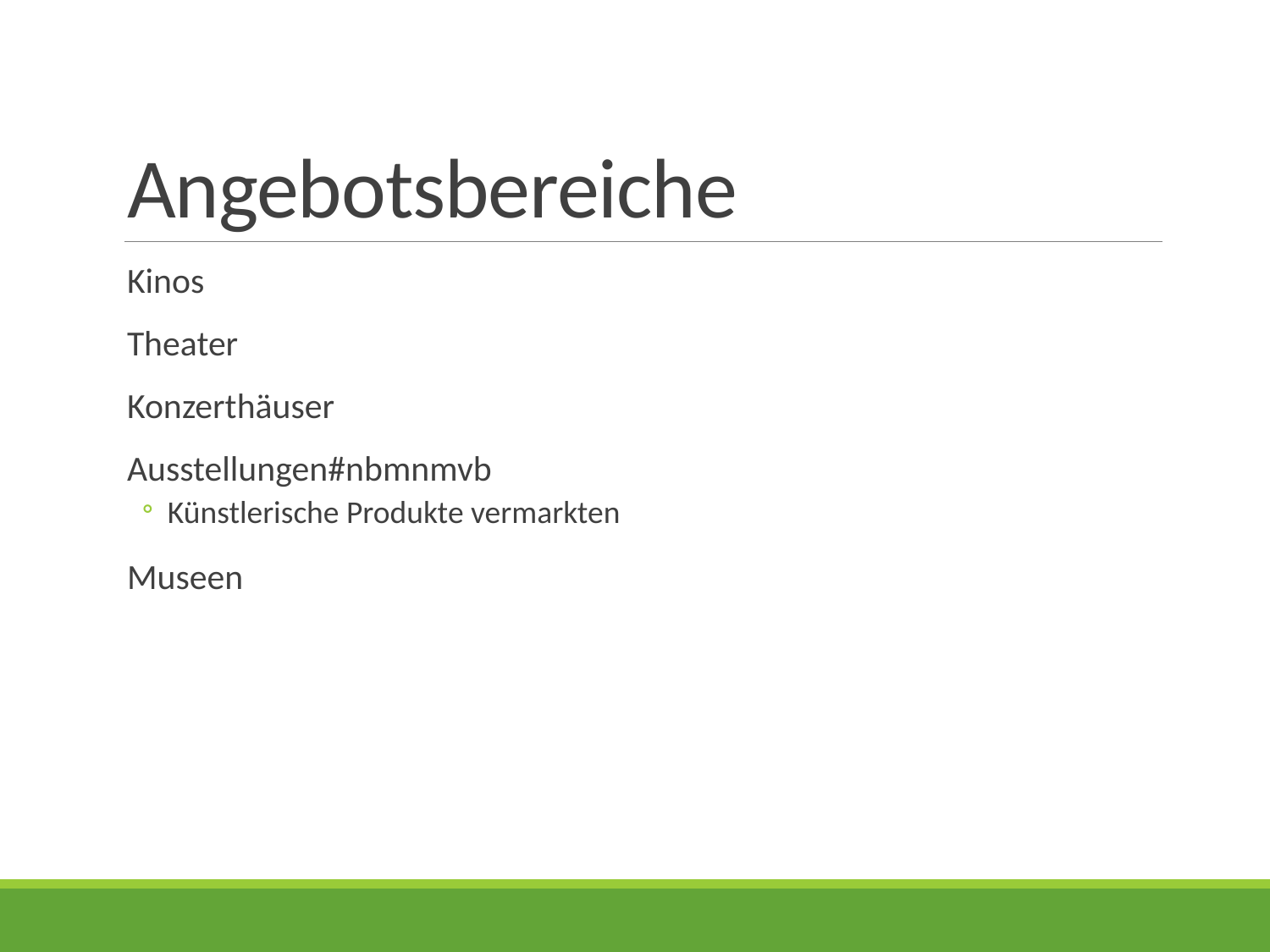

# Angebotsbereiche
Kinos
Theater
Konzerthäuser
Ausstellungen#nbmnmvb
Künstlerische Produkte vermarkten
Museen